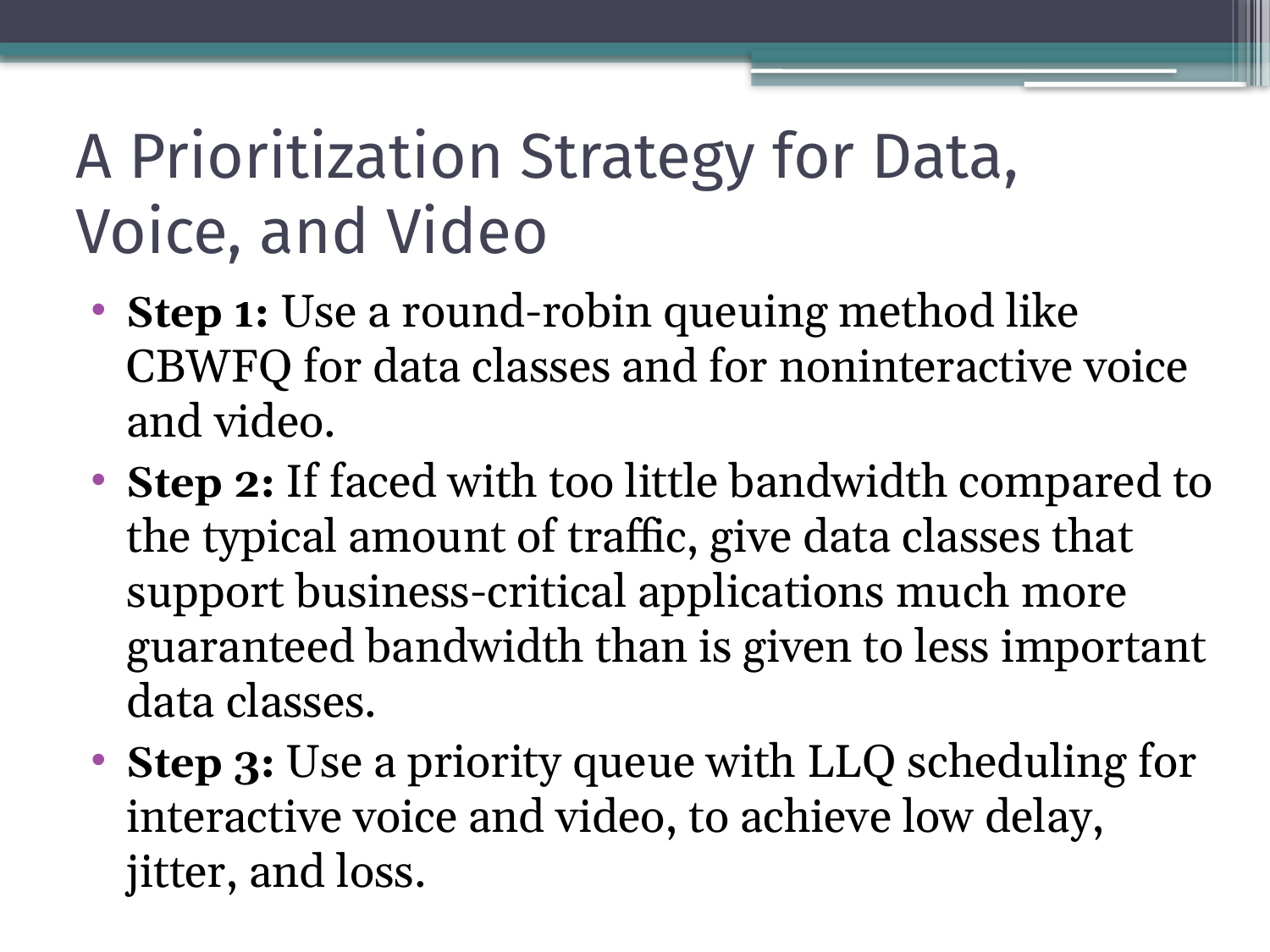

# A Prioritization Strategy for Data, Voice, and Video
Step 1: Use a round-robin queuing method like CBWFQ for data classes and for noninteractive voice and video.
Step 2: If faced with too little bandwidth compared to the typical amount of traffic, give data classes that support business-critical applications much more guaranteed bandwidth than is given to less important data classes.
Step 3: Use a priority queue with LLQ scheduling for interactive voice and video, to achieve low delay, jitter, and loss.